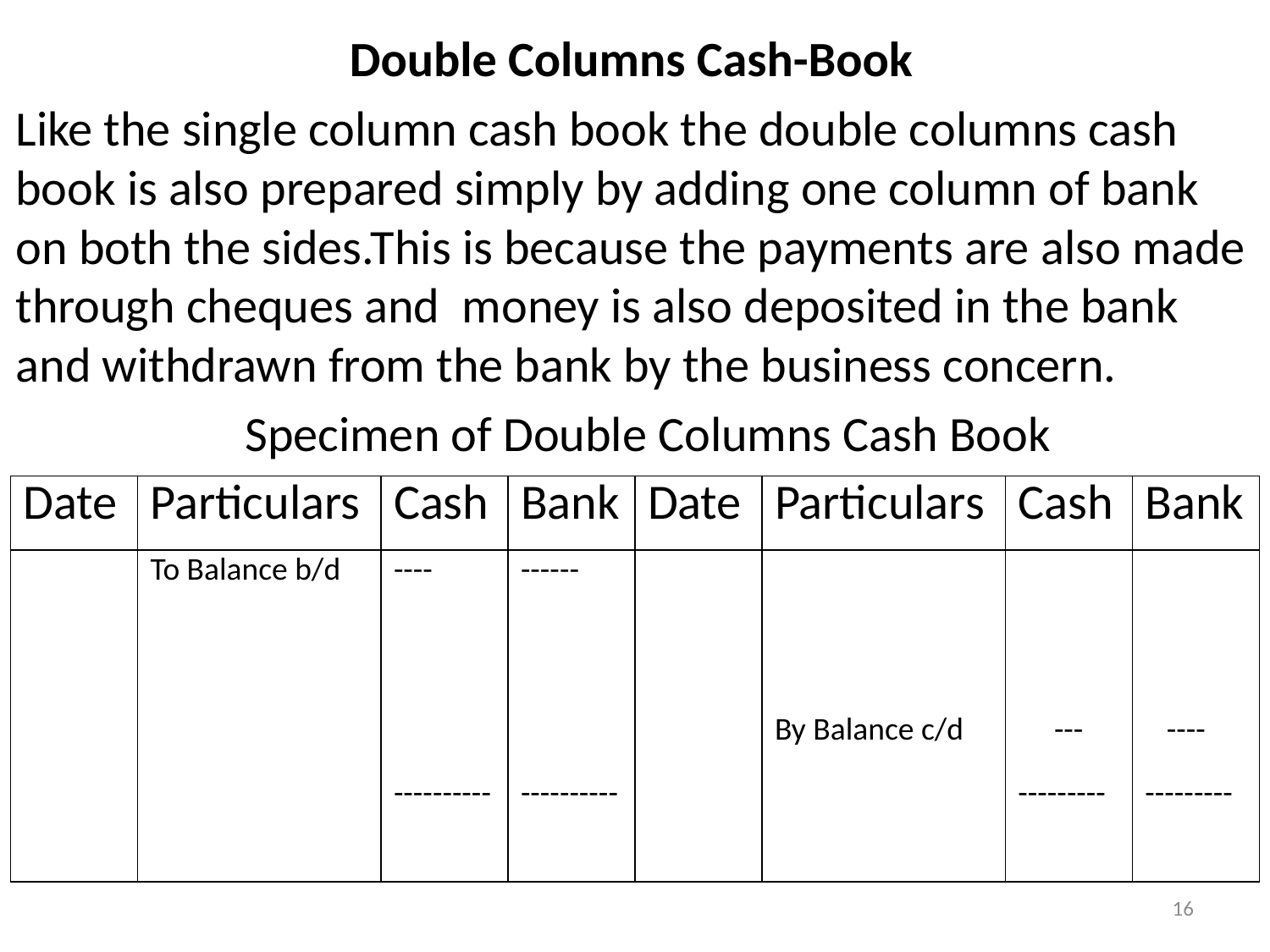

Double Columns Cash-Book
Like the single column cash book the double columns cash book is also prepared simply by adding one column of bank on both the sides.This is because the payments are also made through cheques and  money is also deposited in the bank and withdrawn from the bank by the business concern.
   Specimen of Double Columns Cash Book

| Date | Particulars | Cash | Bank | Date | Particulars | Cash | Bank |
| --- | --- | --- | --- | --- | --- | --- | --- |
|  | To Balance b/d | ---- ---------- | ------ ---------- |  | By Balance c/d | --- --------- | ---- --------- |
16